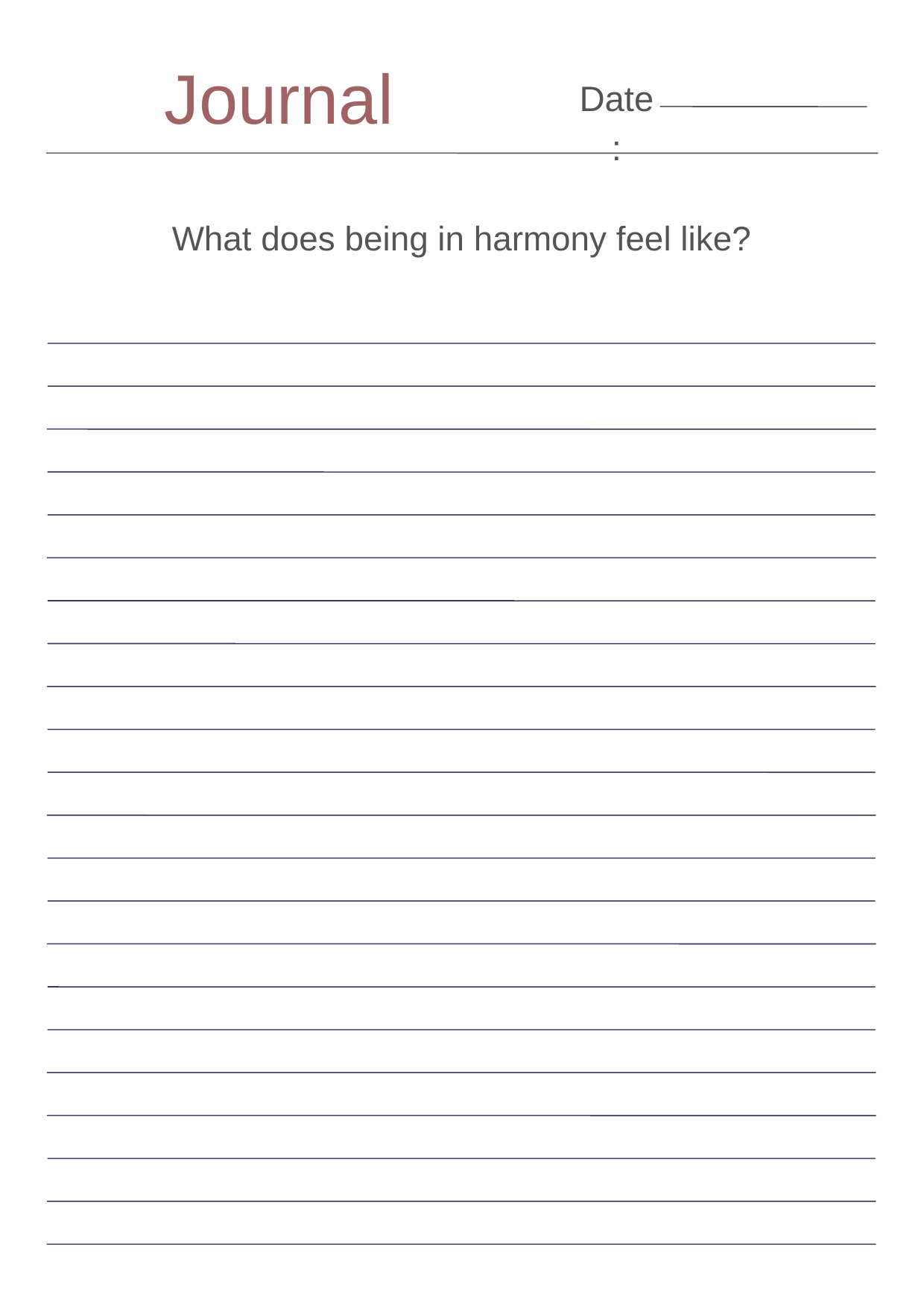

Journal
Date:

What does being in harmony feel like?